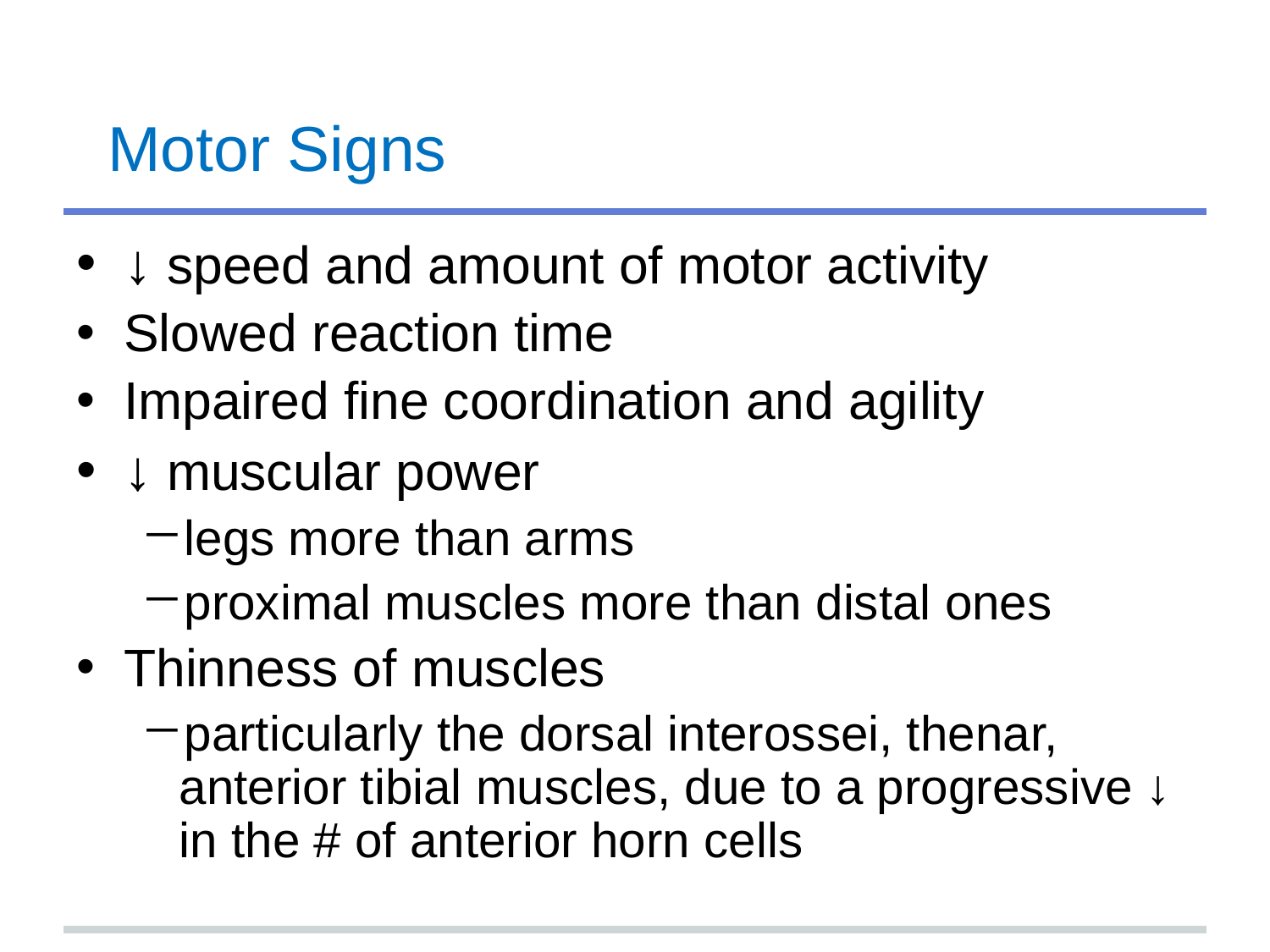

# Motor Signs
↓ speed and amount of motor activity
Slowed reaction time
Impaired fine coordination and agility
↓ muscular power
legs more than arms
proximal muscles more than distal ones
Thinness of muscles
particularly the dorsal interossei, thenar, anterior tibial muscles, due to a progressive ↓ in the # of anterior horn cells